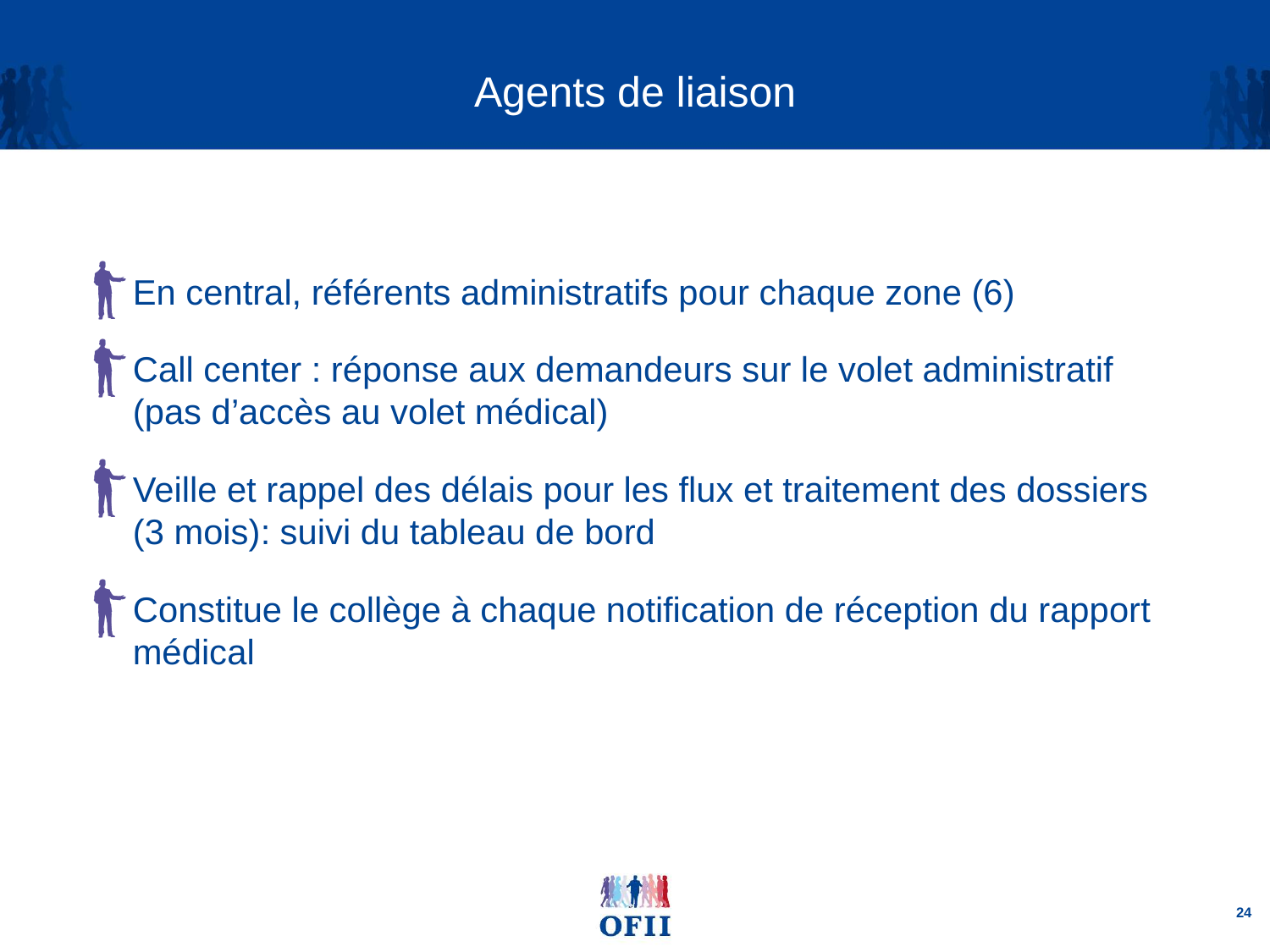

# Agents de liaison

En central, référents administratifs pour chaque zone (6)
Call center : réponse aux demandeurs sur le volet administratif (pas d’accès au volet médical)
Veille et rappel des délais pour les flux et traitement des dossiers (3 mois): suivi du tableau de bord
Constitue le collège à chaque notification de réception du rapport médical